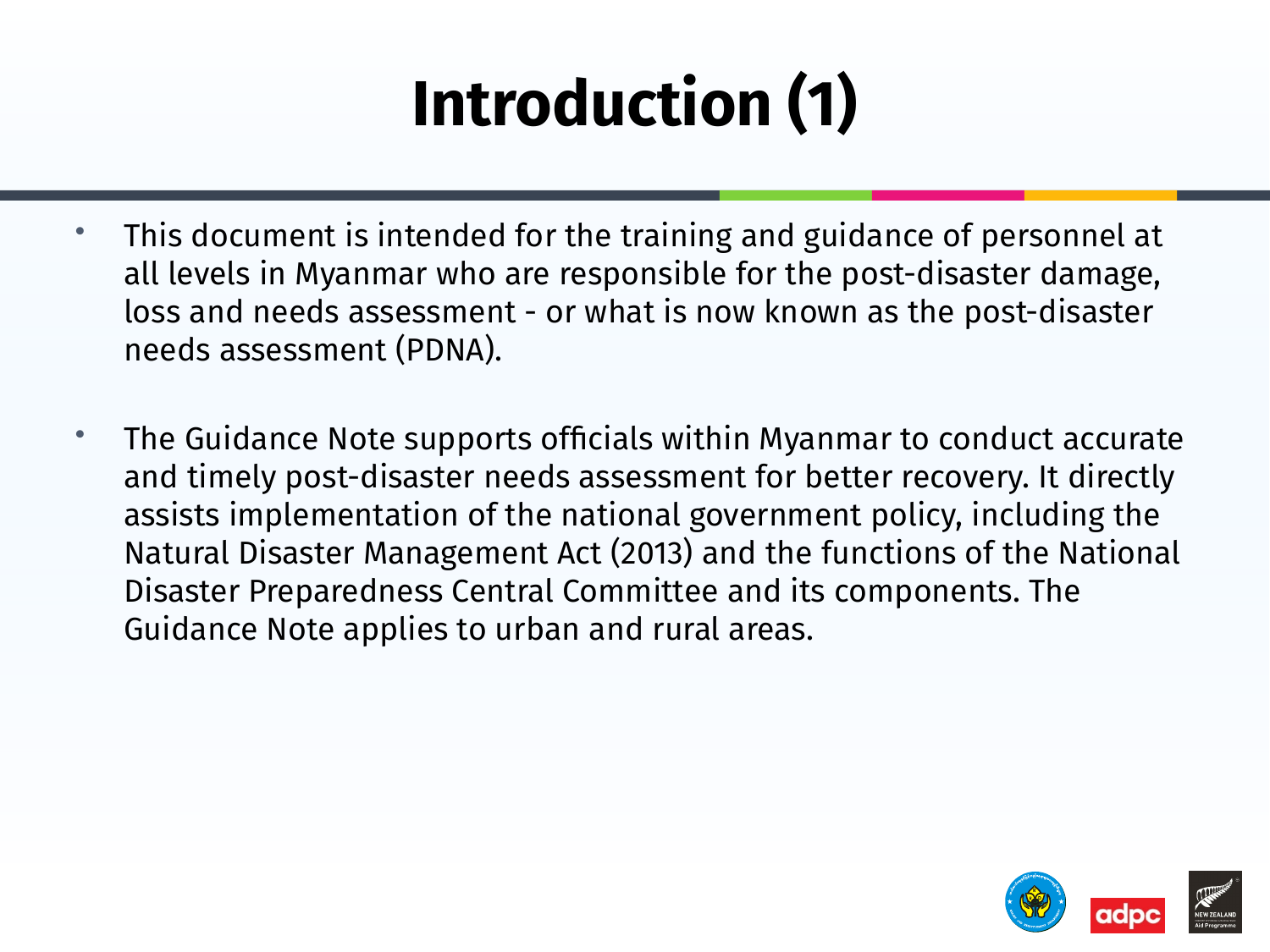

# Introduction (1)
This document is intended for the training and guidance of personnel at all levels in Myanmar who are responsible for the post-disaster damage, loss and needs assessment - or what is now known as the post-disaster needs assessment (PDNA).

The Guidance Note supports officials within Myanmar to conduct accurate and timely post-disaster needs assessment for better recovery. It directly assists implementation of the national government policy, including the Natural Disaster Management Act (2013) and the functions of the National Disaster Preparedness Central Committee and its components. The Guidance Note applies to urban and rural areas.